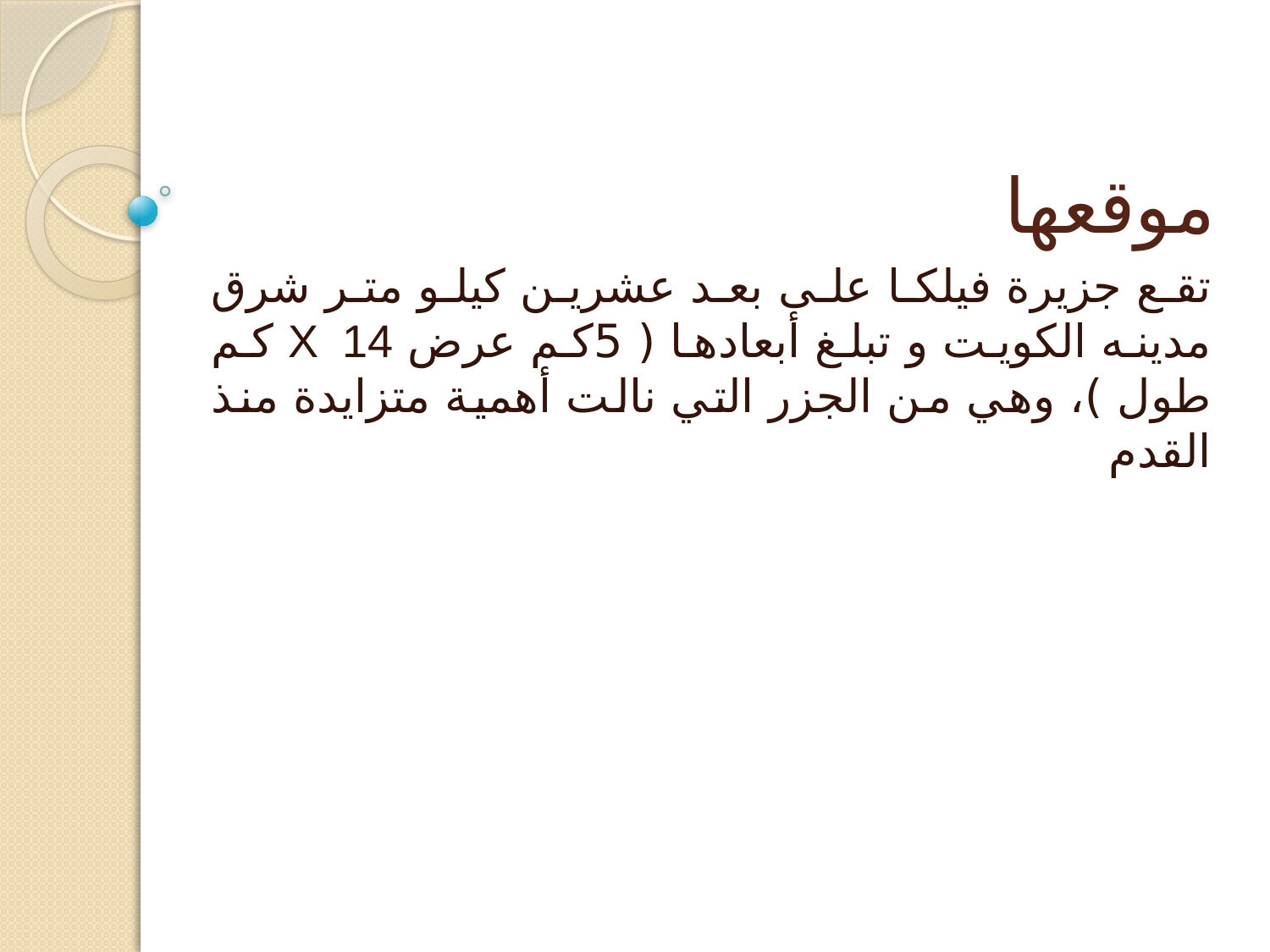

# موقعها
تقع جزيرة فيلكا على بعد عشرين كيلو متر شرق مدينه الكويت و تبلغ أبعادها ( 5كم عرض X 14 كم طول )، وهي من الجزر التي نالت أهمية متزايدة منذ القدم